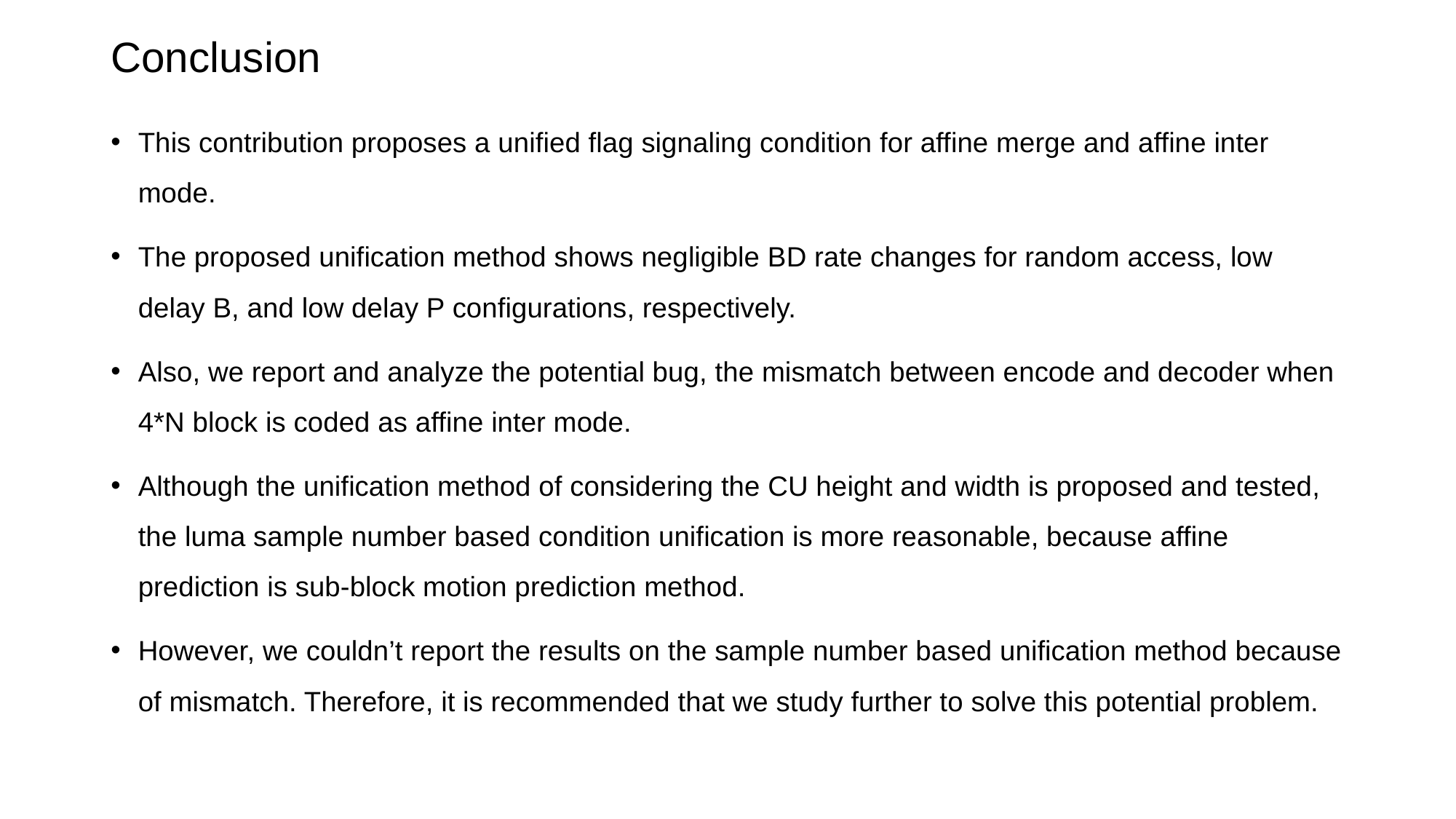

# Conclusion
This contribution proposes a unified flag signaling condition for affine merge and affine inter mode.
The proposed unification method shows negligible BD rate changes for random access, low delay B, and low delay P configurations, respectively.
Also, we report and analyze the potential bug, the mismatch between encode and decoder when 4*N block is coded as affine inter mode.
Although the unification method of considering the CU height and width is proposed and tested, the luma sample number based condition unification is more reasonable, because affine prediction is sub-block motion prediction method.
However, we couldn’t report the results on the sample number based unification method because of mismatch. Therefore, it is recommended that we study further to solve this potential problem.